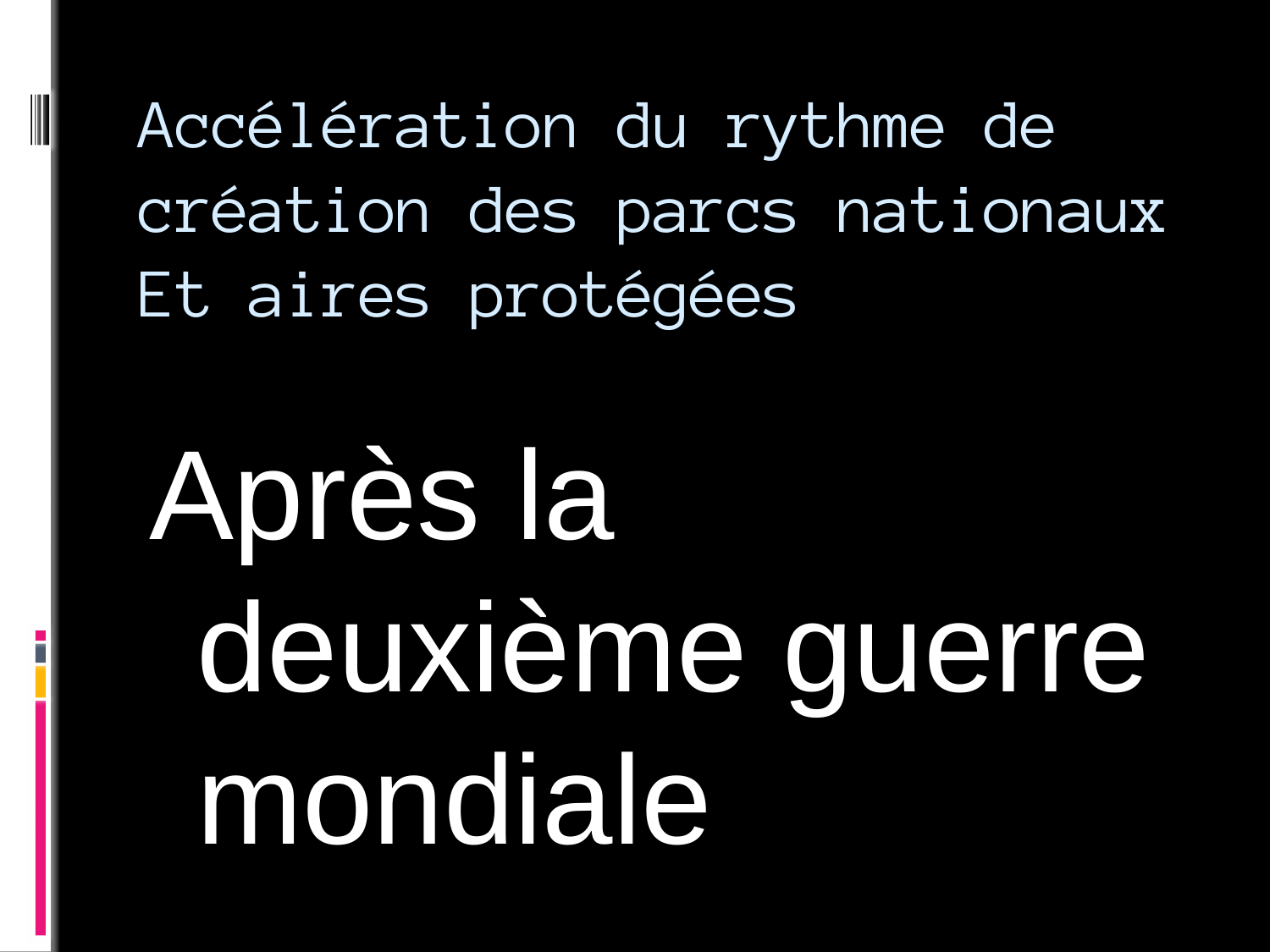

# Accélération du rythme de création des parcs nationaux Et aires protégées
Après la deuxième guerre mondiale